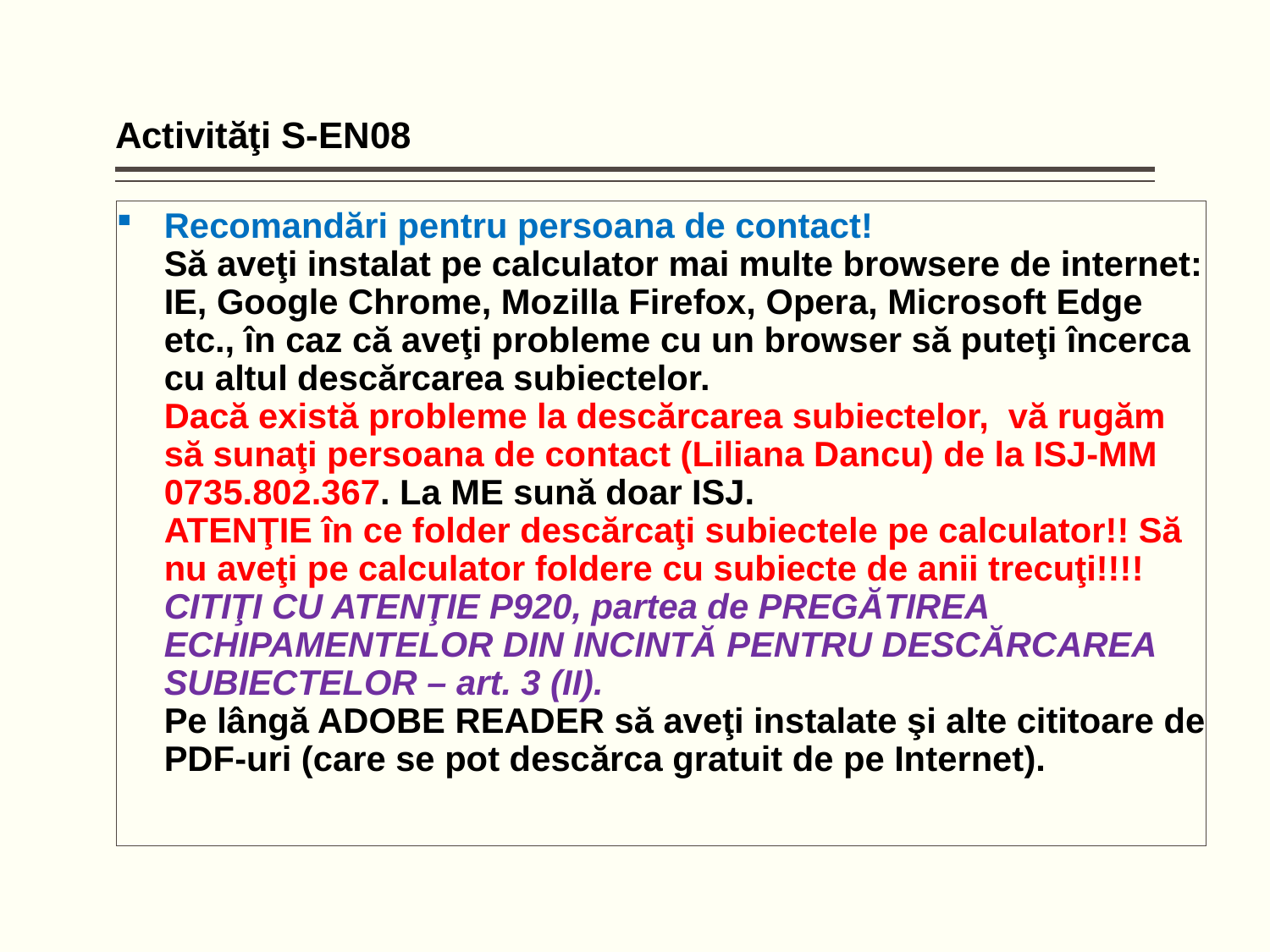

Activităţi S-EN08
# Recomandări pentru persoana de contact! Să aveţi instalat pe calculator mai multe browsere de internet: IE, Google Chrome, Mozilla Firefox, Opera, Microsoft Edge etc., în caz că aveţi probleme cu un browser să puteţi încerca cu altul descărcarea subiectelor. Dacă există probleme la descărcarea subiectelor,  vă rugăm să sunaţi persoana de contact (Liliana Dancu) de la ISJ-MM 0735.802.367. La ME sună doar ISJ. ATENŢIE în ce folder descărcaţi subiectele pe calculator!! Să nu aveţi pe calculator foldere cu subiecte de anii trecuţi!!!! CITIŢI CU ATENŢIE P920, partea de PREGĂTIREA  ECHIPAMENTELOR DIN INCINTĂ PENTRU DESCĂRCAREA SUBIECTELOR – art. 3 (II). Pe lângă ADOBE READER să aveţi instalate şi alte cititoare de PDF-uri (care se pot descărca gratuit de pe Internet).